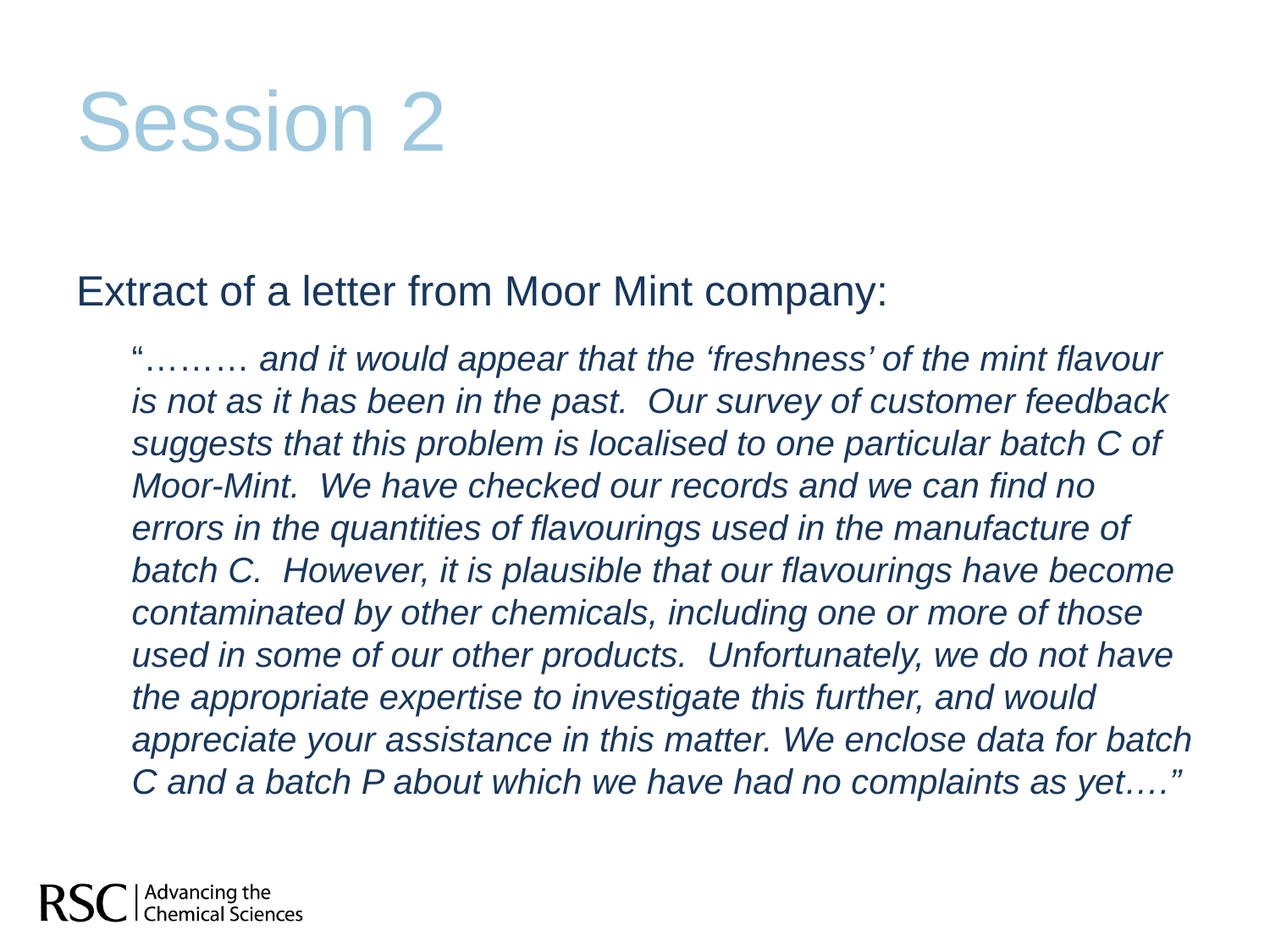

# Session 2
Extract of a letter from Moor Mint company:
“……… and it would appear that the ‘freshness’ of the mint flavour is not as it has been in the past.  Our survey of customer feedback suggests that this problem is localised to one particular batch C of Moor-Mint.  We have checked our records and we can find no errors in the quantities of flavourings used in the manufacture of batch C.  However, it is plausible that our flavourings have become contaminated by other chemicals, including one or more of those used in some of our other products.  Unfortunately, we do not have the appropriate expertise to investigate this further, and would appreciate your assistance in this matter. We enclose data for batch C and a batch P about which we have had no complaints as yet….”